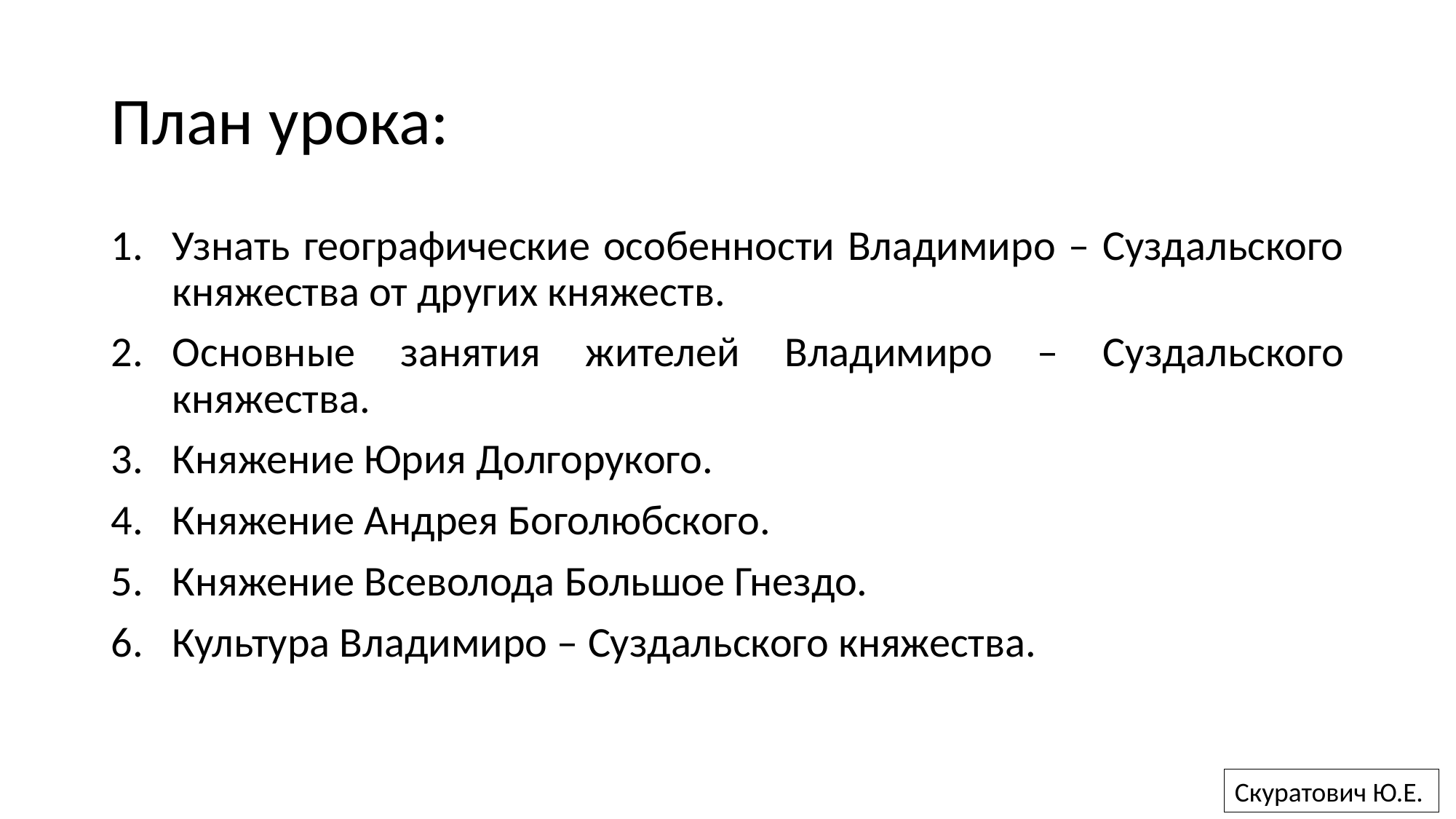

# План урока:
Узнать географические особенности Владимиро – Суздальского княжества от других княжеств.
Основные занятия жителей Владимиро – Суздальского княжества.
Княжение Юрия Долгорукого.
Княжение Андрея Боголюбского.
Княжение Всеволода Большое Гнездо.
Культура Владимиро – Суздальского княжества.

Скуратович Ю.Е.